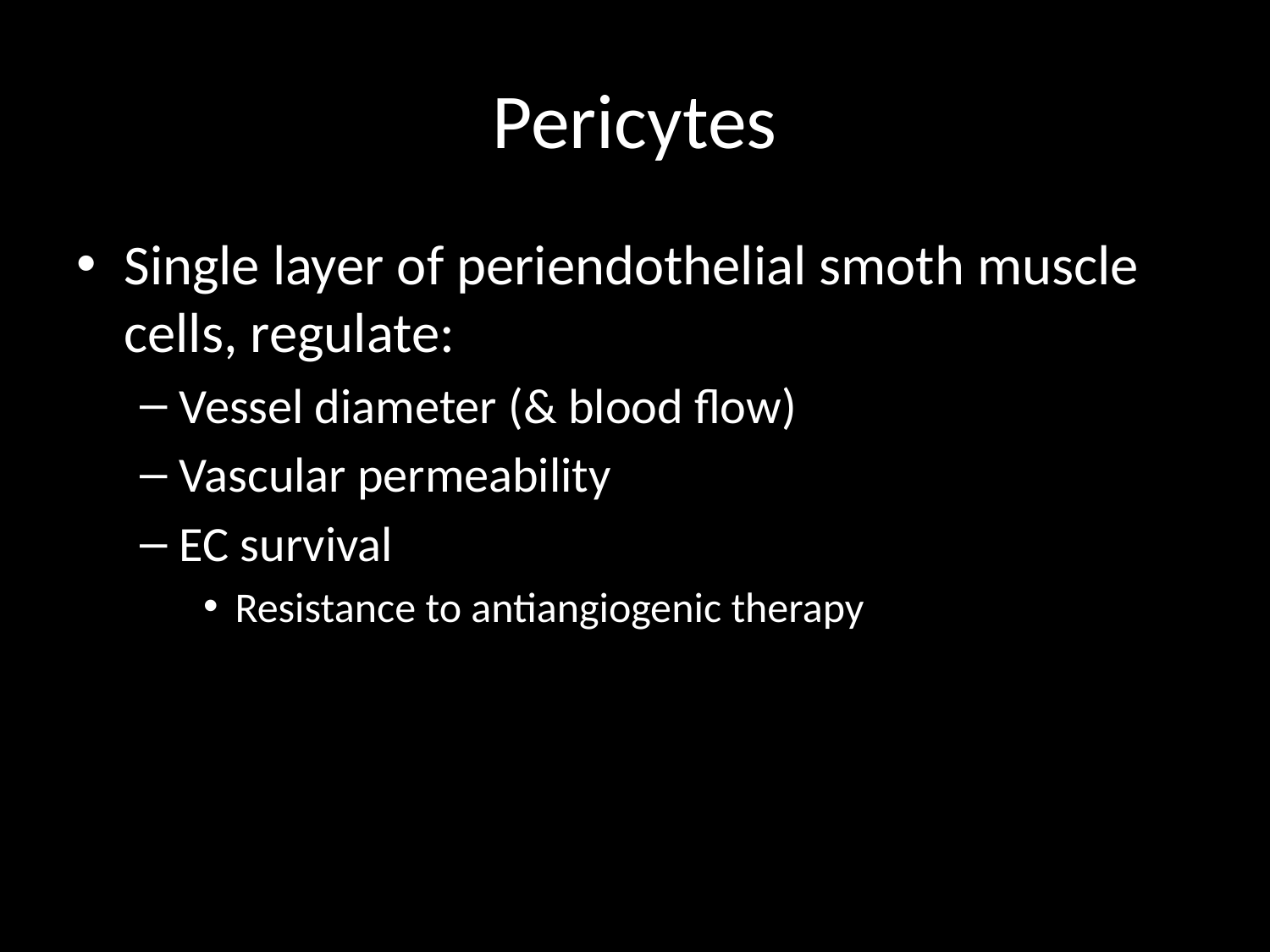

# Pericytes
Single layer of periendothelial smoth muscle cells, regulate:
Vessel diameter (& blood flow)
Vascular permeability
EC survival
Resistance to antiangiogenic therapy